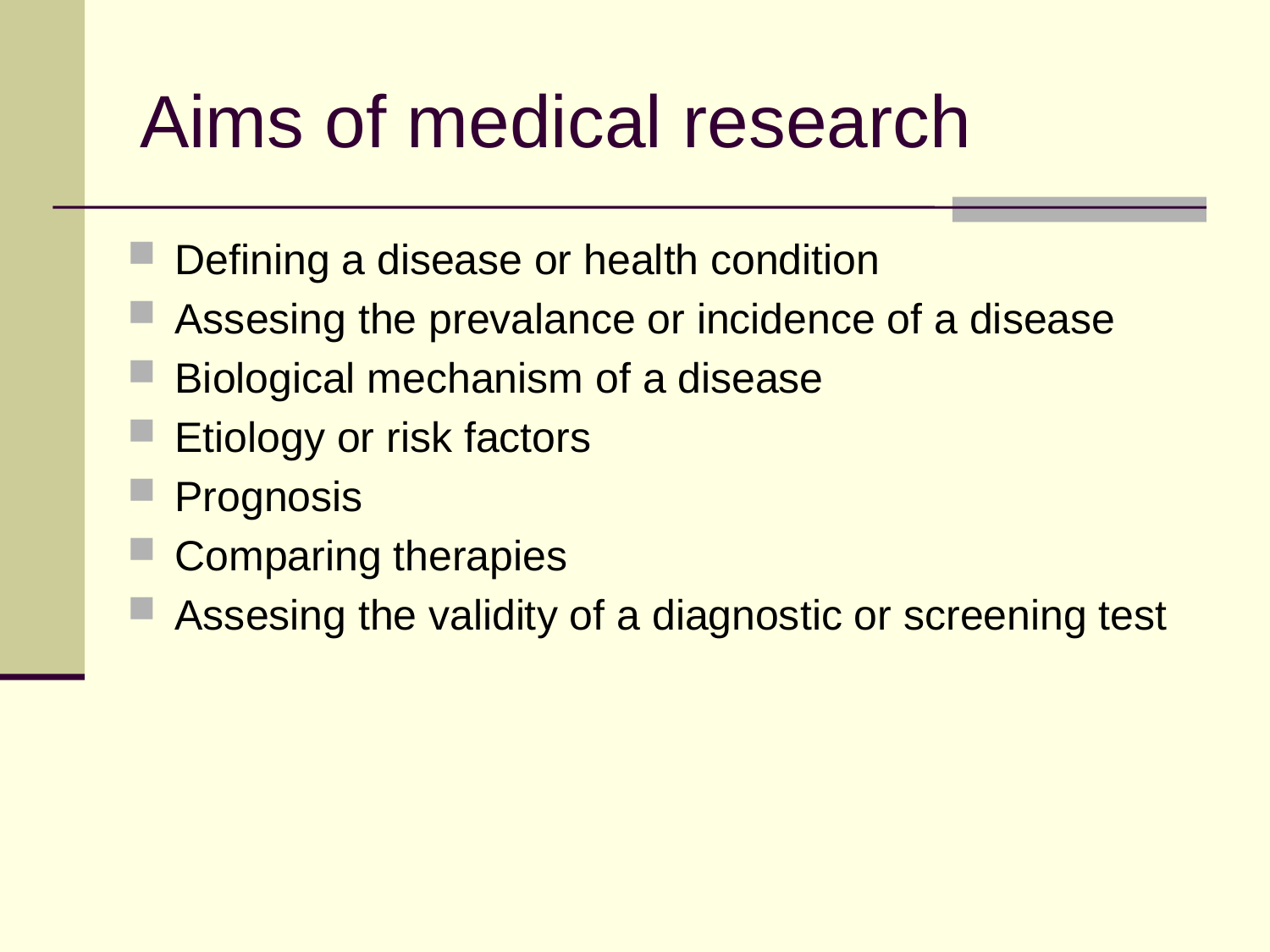

# Aims of medical research
Defining a disease or health condition
Assesing the prevalance or incidence of a disease
Biological mechanism of a disease
Etiology or risk factors
Prognosis
Comparing therapies
Assesing the validity of a diagnostic or screening test